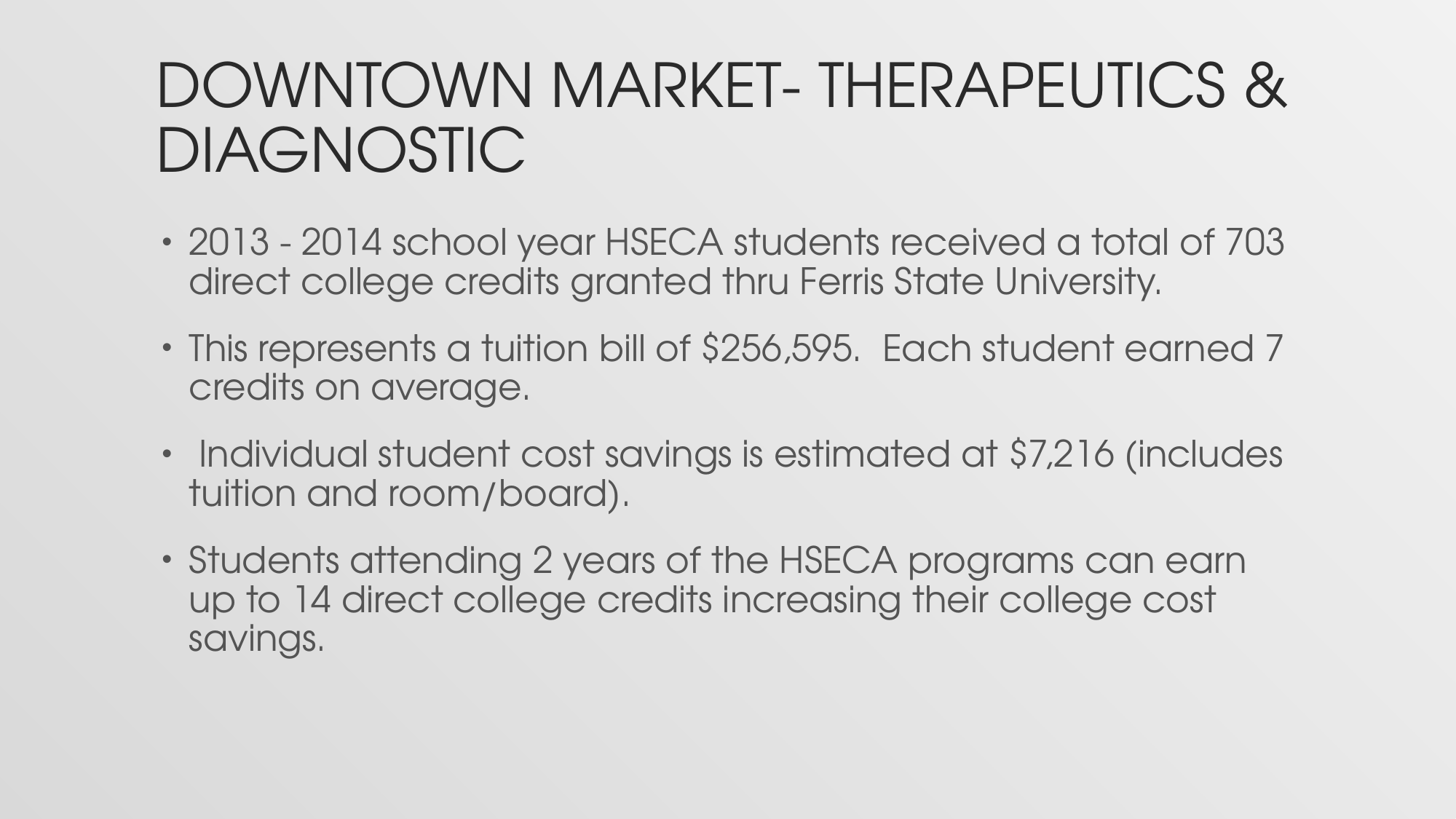

# Downtown Market- Therapeutics & Diagnostic
2013 - 2014 school year HSECA students received a total of 703 direct college credits granted thru Ferris State University.
This represents a tuition bill of $256,595.  Each student earned 7 credits on average.
 Individual student cost savings is estimated at $7,216 (includes tuition and room/board).
Students attending 2 years of the HSECA programs can earn up to 14 direct college credits increasing their college cost savings.